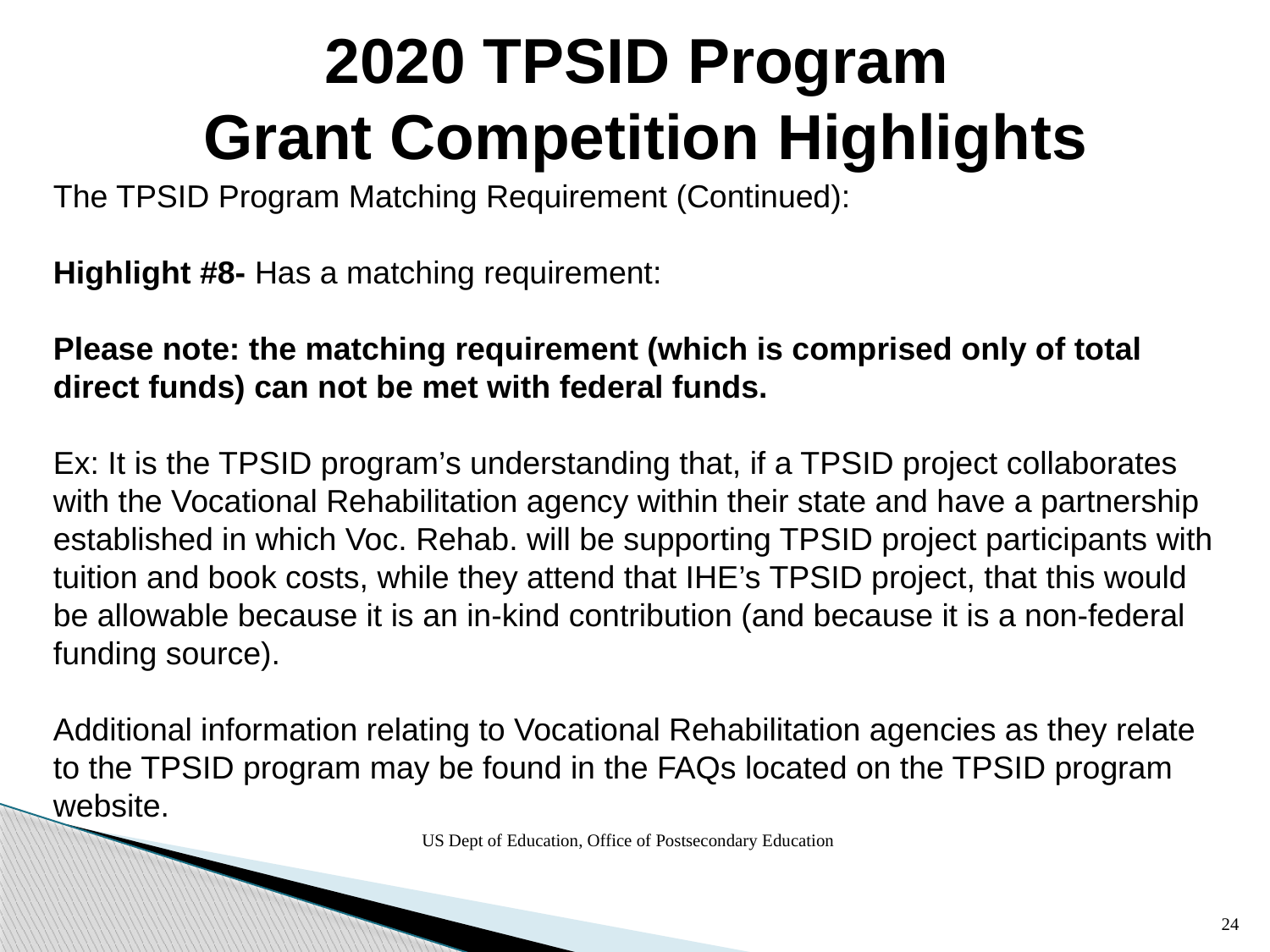

2020 TPSID Program
Grant Competition Highlights
The TPSID Program Matching Requirement (Continued):

Highlight #8- Has a matching requirement:

Please note: the matching requirement (which is comprised only of total direct funds) can not be met with federal funds.

Ex: It is the TPSID program’s understanding that, if a TPSID project collaborates with the Vocational Rehabilitation agency within their state and have a partnership established in which Voc. Rehab. will be supporting TPSID project participants with tuition and book costs, while they attend that IHE’s TPSID project, that this would be allowable because it is an in-kind contribution (and because it is a non-federal funding source).

Additional information relating to Vocational Rehabilitation agencies as they relate to the TPSID program may be found in the FAQs located on the TPSID program website.

US Dept of Education, Office of Postsecondary Education
24